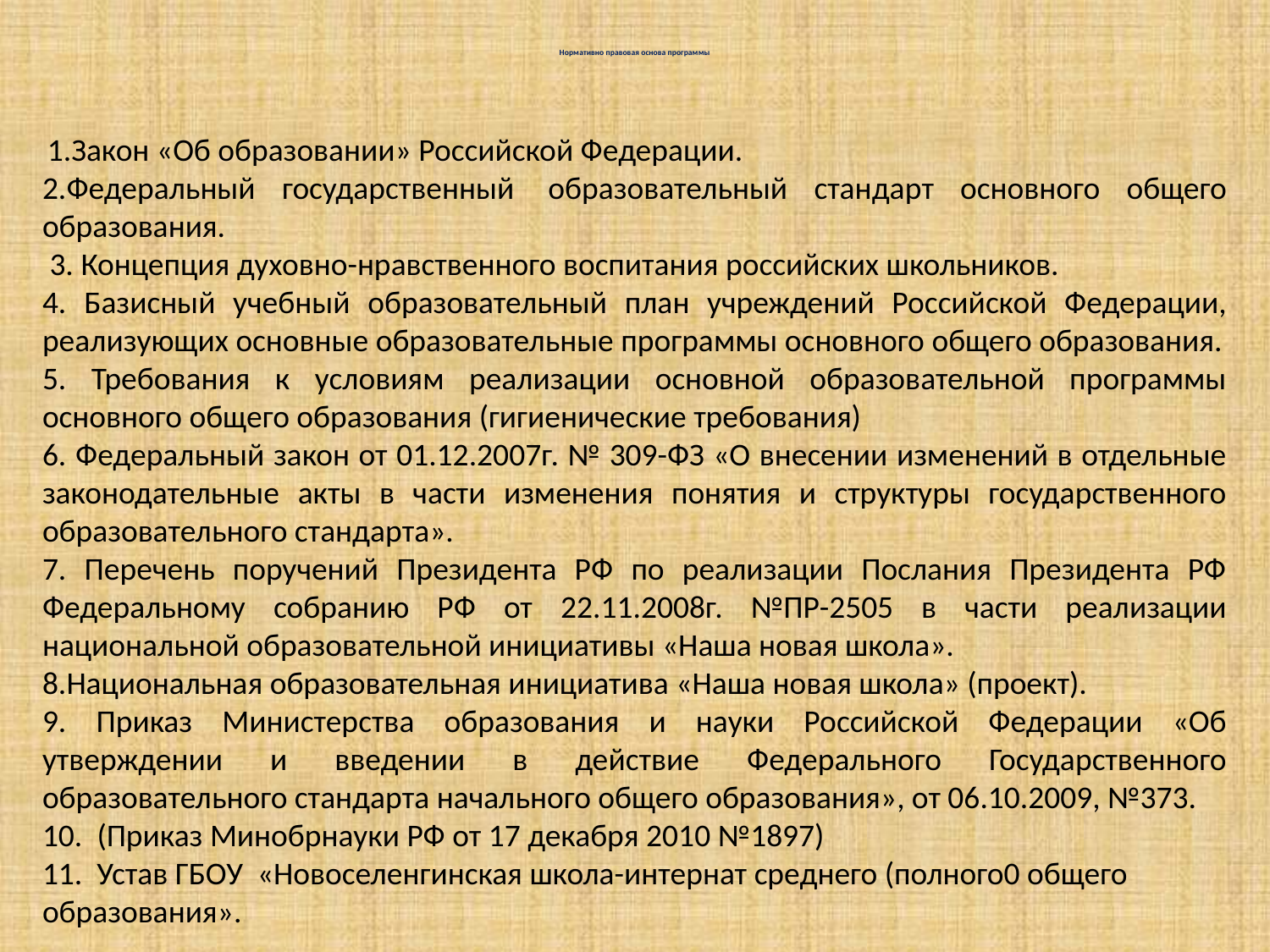

# Нормативно правовая основа программы
 1.Закон «Об образовании» Российской Федерации.
2.Федеральный государственный  образовательный стандарт основного общего образования.
 3. Концепция духовно-нравственного воспитания российских школьников.
4. Базисный учебный образовательный план учреждений Российской Федерации, реализующих основные образовательные программы основного общего образования.
5. Требования к условиям реализации основной образовательной программы основного общего образования (гигиенические требования)
6. Федеральный закон от 01.12.2007г. № 309-ФЗ «О внесении изменений в отдельные законодательные акты в части изменения понятия и структуры государственного образовательного стандарта».
7. Перечень поручений Президента РФ по реализации Послания Президента РФ Федеральному собранию РФ от 22.11.2008г. №ПР-2505 в части реализации национальной образовательной инициативы «Наша новая школа».
8.Национальная образовательная инициатива «Наша новая школа» (проект).
9. Приказ Министерства образования и науки Российской Федерации «Об утверждении и введении в действие Федерального Государственного образовательного стандарта начального общего образования», от 06.10.2009, №373.
10.  (Приказ Минобрнауки РФ от 17 декабря 2010 №1897)
11.  Устав ГБОУ  «Новоселенгинская школа-интернат среднего (полного0 общего образования».